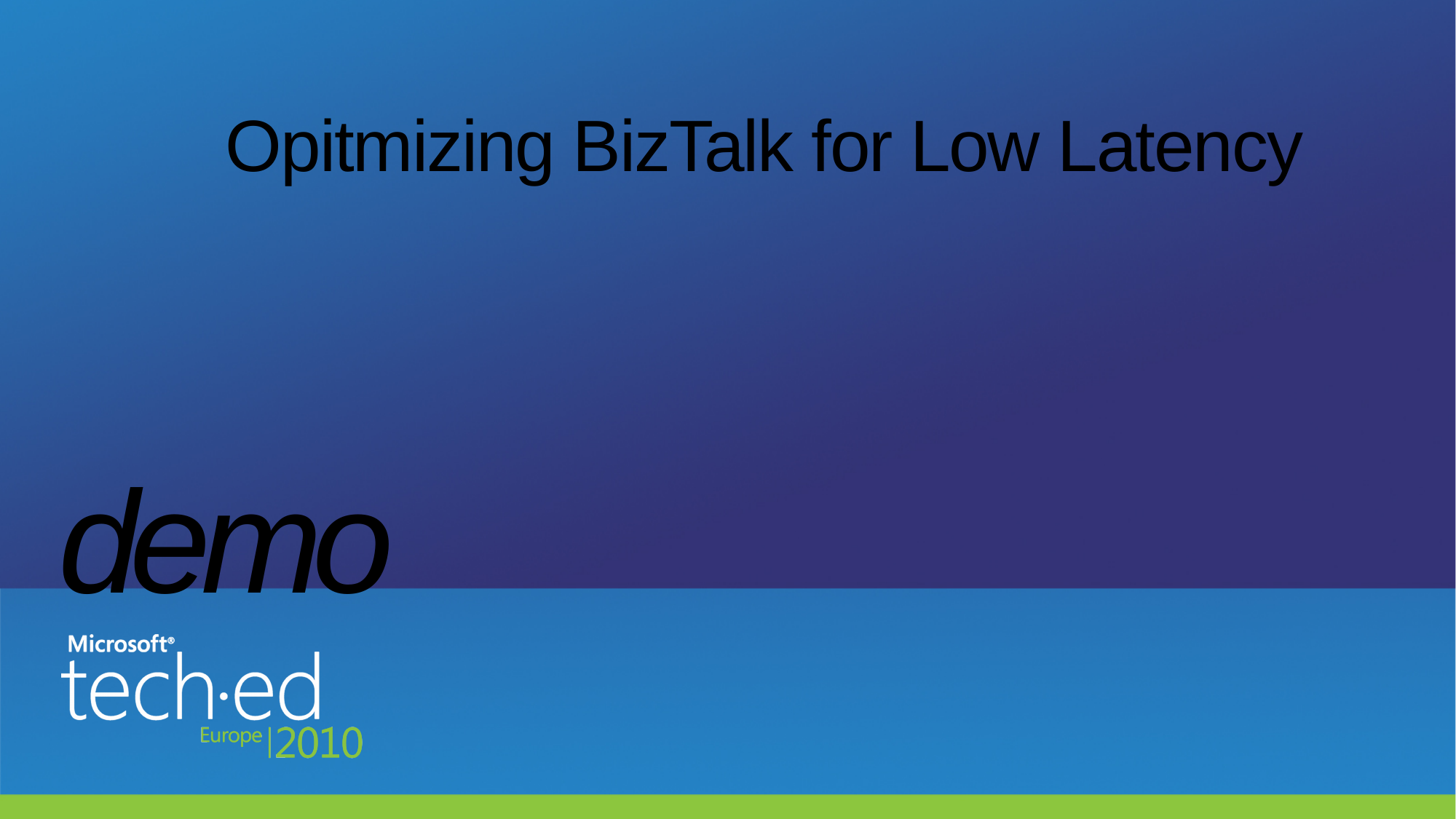

# Opitmizing BizTalk for Low Latency

demo